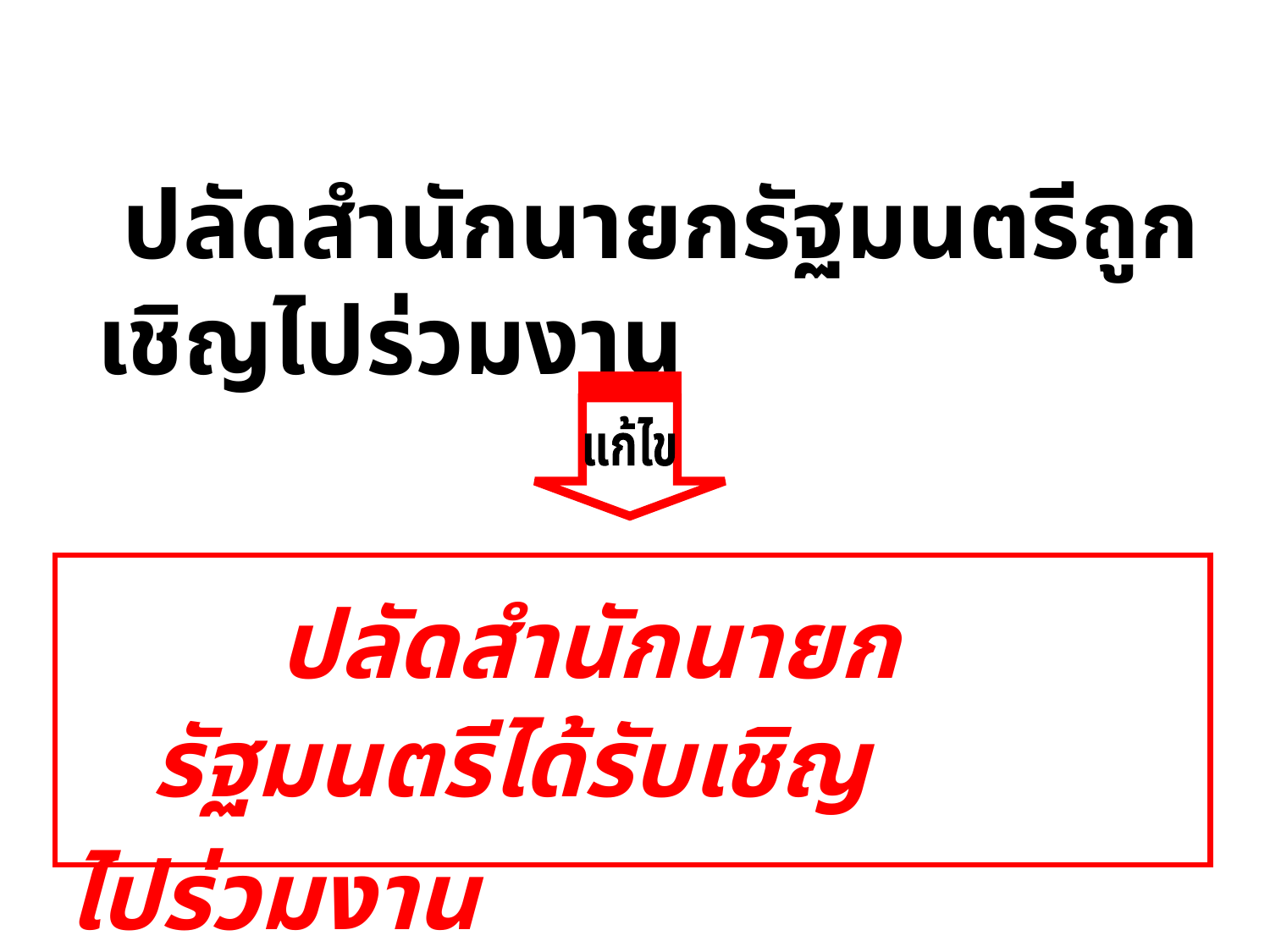

ปลัดสำนักนายกรัฐมนตรีถูกเชิญไปร่วมงาน

แก้ไข

       ปลัดสำนักนายกรัฐมนตรีได้รับเชิญ
ไปร่วมงาน